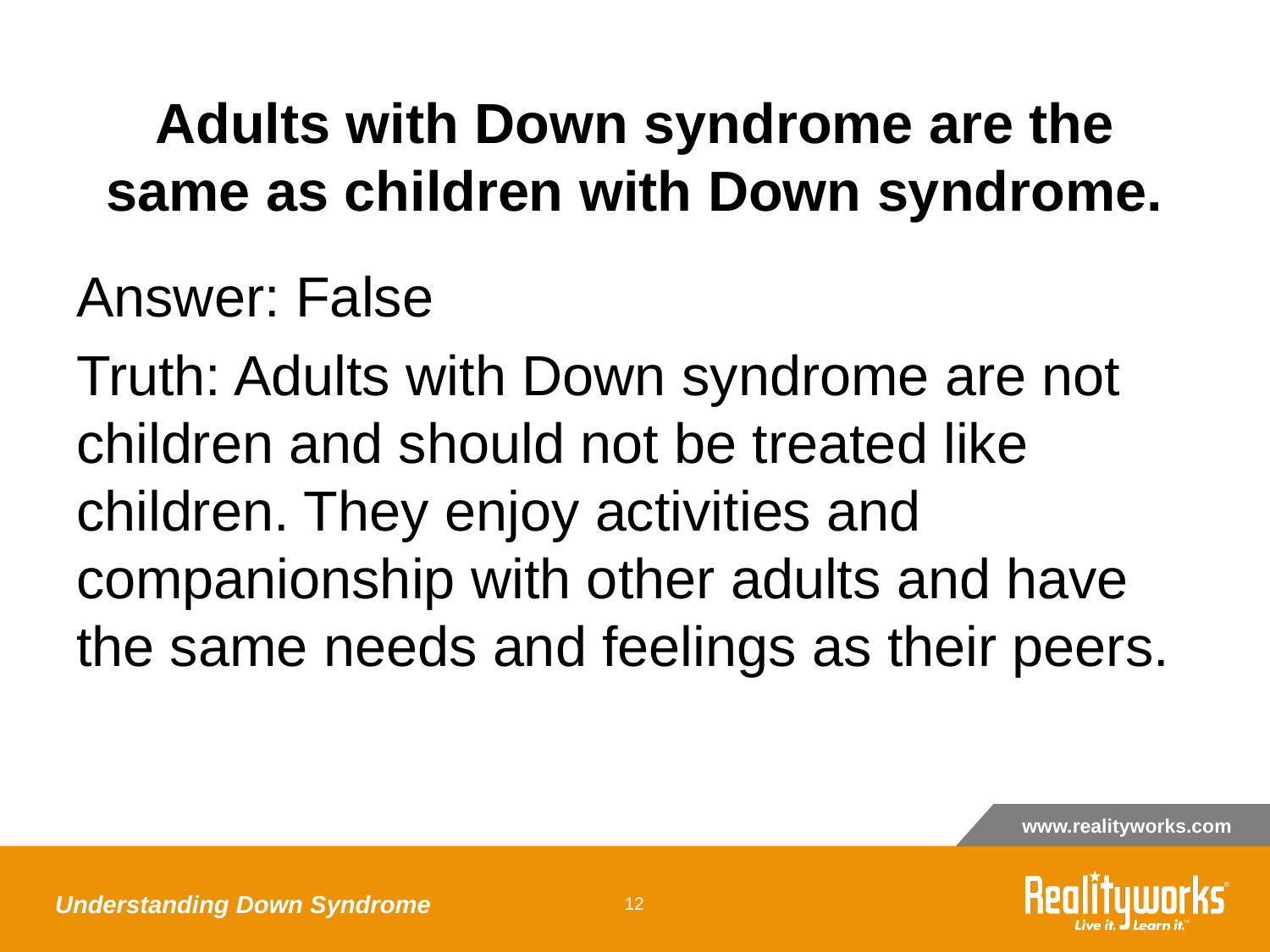

# Adults with Down syndrome are the same as children with Down syndrome.
Answer: False
Truth: Adults with Down syndrome are not children and should not be treated like children. They enjoy activities and companionship with other adults and have the same needs and feelings as their peers.
Understanding Down Syndrome
12